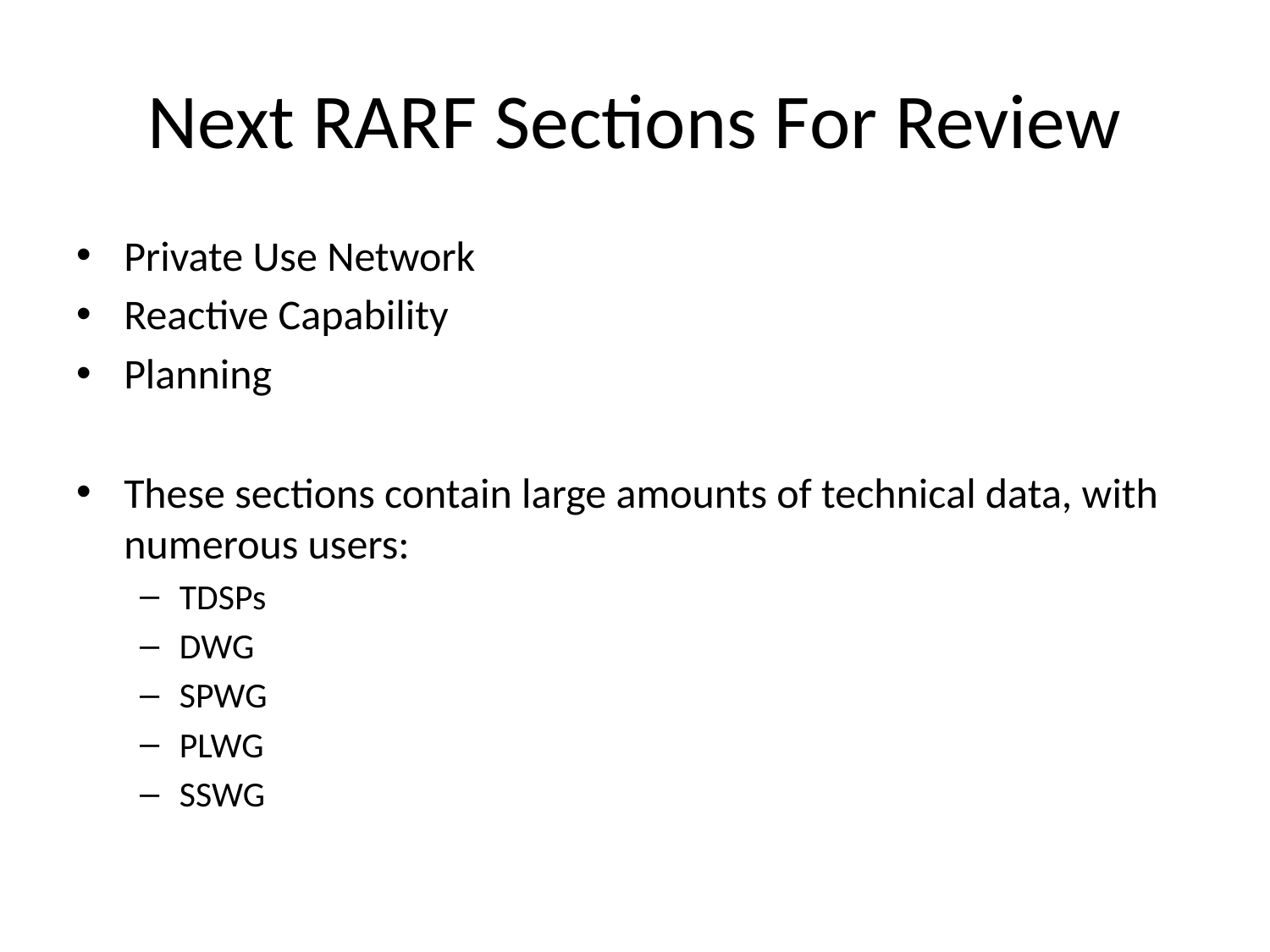

# Next RARF Sections For Review
Private Use Network
Reactive Capability
Planning

These sections contain large amounts of technical data, with numerous users:
TDSPs
DWG
SPWG
PLWG
SSWG